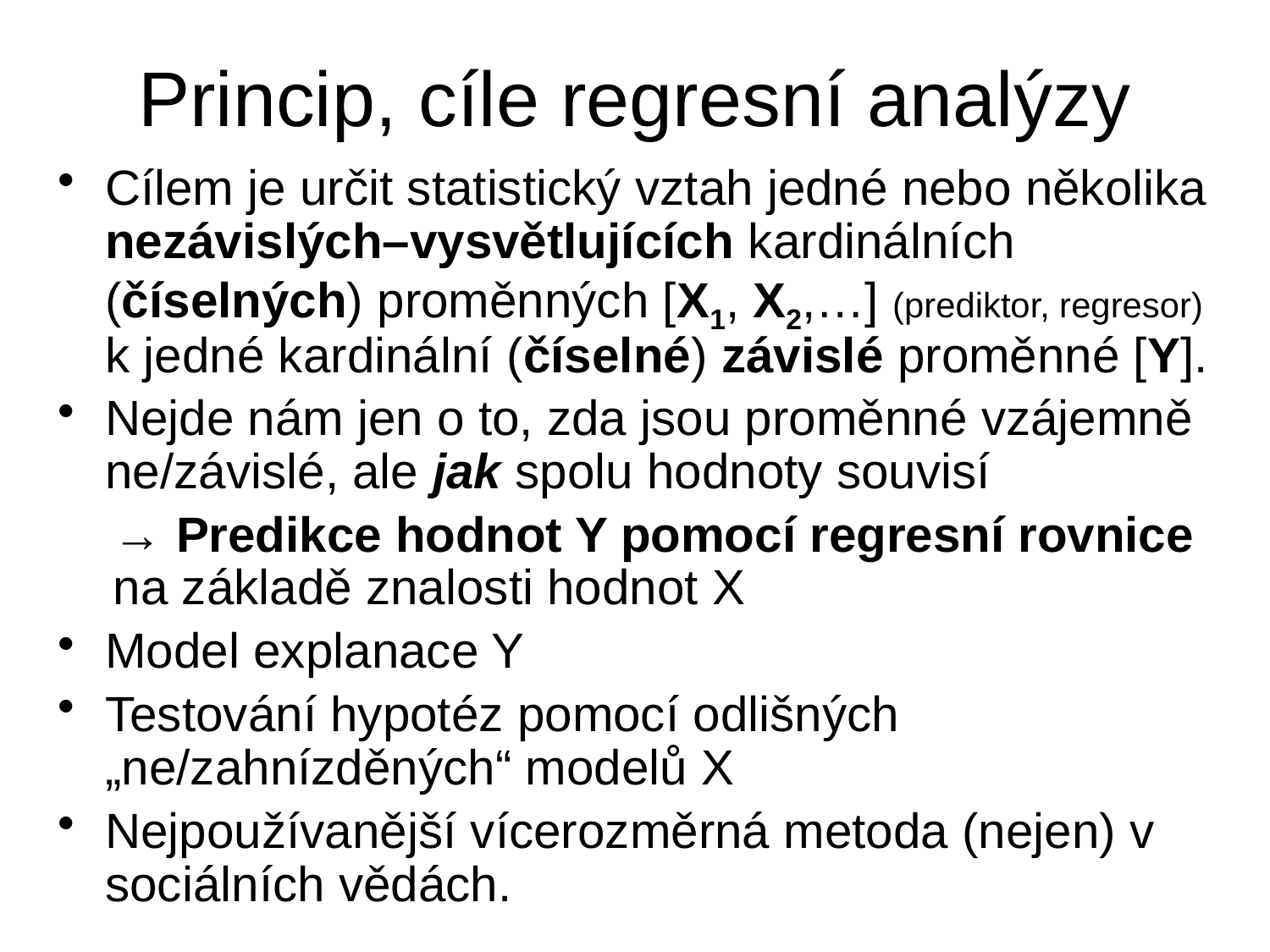

# Princip, cíle regresní analýzy
Cílem je určit statistický vztah jedné nebo několika nezávislých–vysvětlujících kardinálních (číselných) proměnných [X1, X2,…] (prediktor, regresor) k jedné kardinální (číselné) závislé proměnné [Y].
Nejde nám jen o to, zda jsou proměnné vzájemně ne/závislé, ale jak spolu hodnoty souvisí
→ Predikce hodnot Y pomocí regresní rovnice na základě znalosti hodnot X
Model explanace Y
Testování hypotéz pomocí odlišných „ne/zahnízděných“ modelů X
Nejpoužívanější vícerozměrná metoda (nejen) v sociálních vědách.